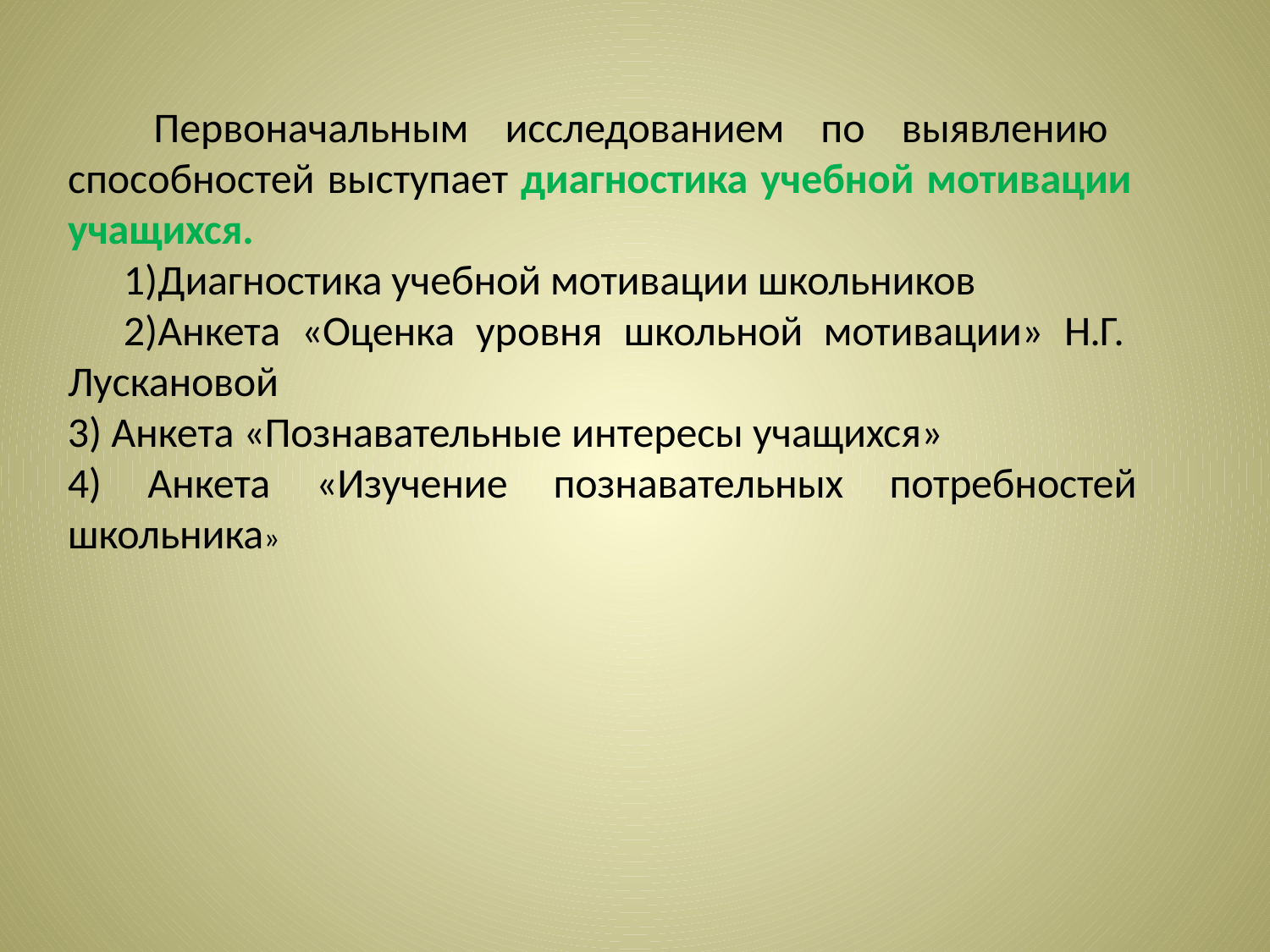

Первоначальным исследованием по выявлению  способностей выступает диагностика учебной мотивации  учащихся.
Диагностика учебной мотивации школьников
Анкета «Оценка уровня школьной мотивации» Н.Г.  Лускановой
Анкета «Познавательные интересы учащихся»
Анкета  «Изучение  познавательных  потребностей
школьника»